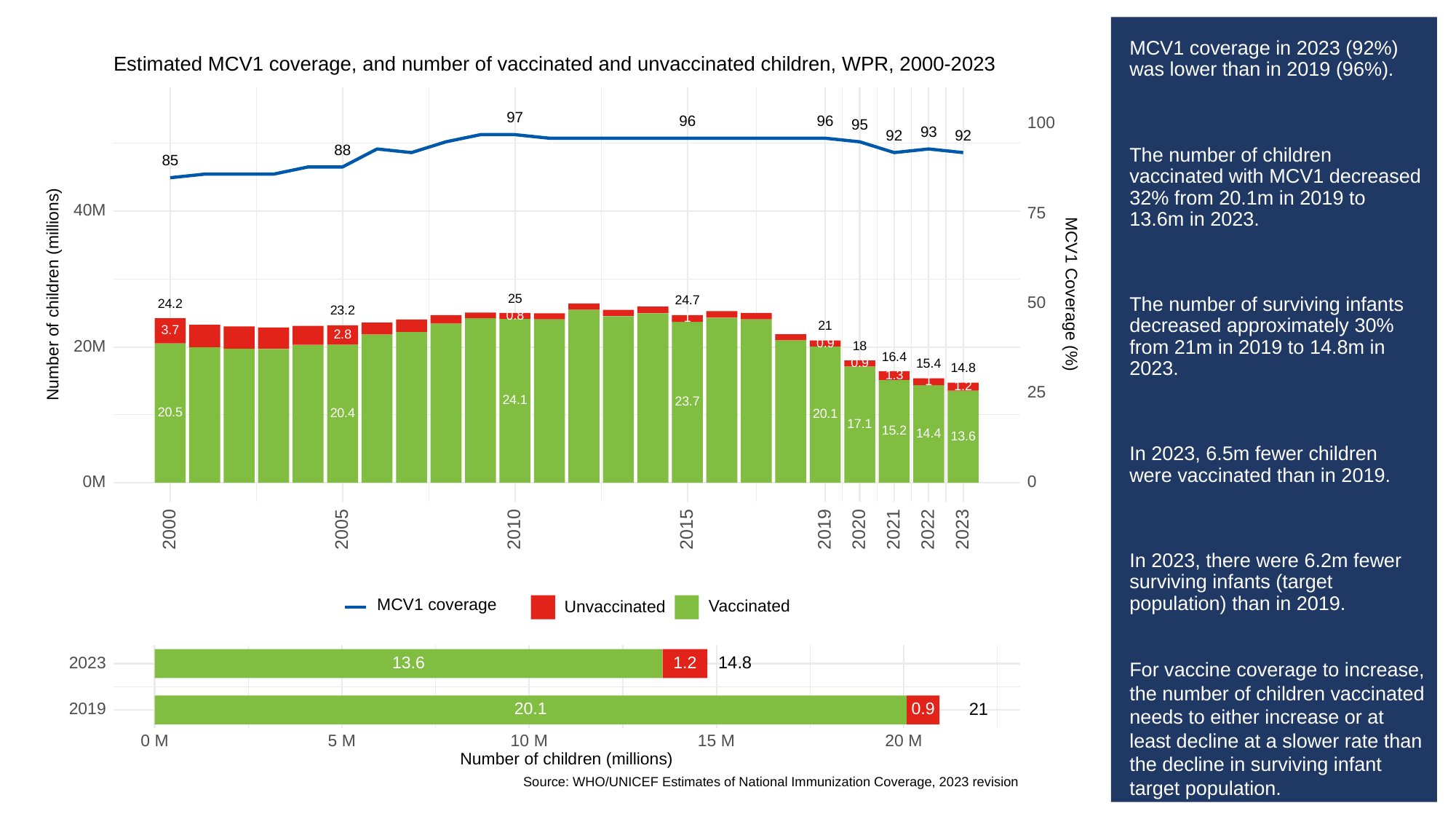

# MCV1 coverage in 2023 (92%) was lower than in 2019 (96%).

The number of children vaccinated with MCV1 decreased 32% from 20.1m in 2019 to 13.6m in 2023.

The number of surviving infants decreased approximately 30% from 21m in 2019 to 14.8m in 2023.

In 2023, 6.5m fewer children were vaccinated than in 2019.

In 2023, there were 6.2m fewer surviving infants (target population) than in 2019.

For vaccine coverage to increase, the number of children vaccinated needs to either increase or at least decline at a slower rate than the decline in surviving infant target population.

Estimated MCV1 coverage, and number of vaccinated and unvaccinated children, WPR, 2000-2023

97
96
96
100
95
93
92
92

88
85
40M
75

Number of children (millions)
MCV1 Coverage (%)
25
24.7
50
24.2

23.2

0.8

1

21

3.7

2.8

0.9

20M
18

16.4
0.9
15.4

14.8

1.3

1

1.2

25

24.1
23.7
20.5
20.4
20.1

17.1
15.2
14.4
13.6
0M
0

2023
2000
2005
2010
2015
2019
2020
2021
2022

MCV1 coverage
Unvaccinated
Vaccinated

14.8
13.6
2023
1.2

20.1
0.9
21
2019

0 M
10 M
15 M
20 M
5 M
Number of children (millions)
Source: WHO/UNICEF Estimates of National Immunization Coverage, 2023 revision